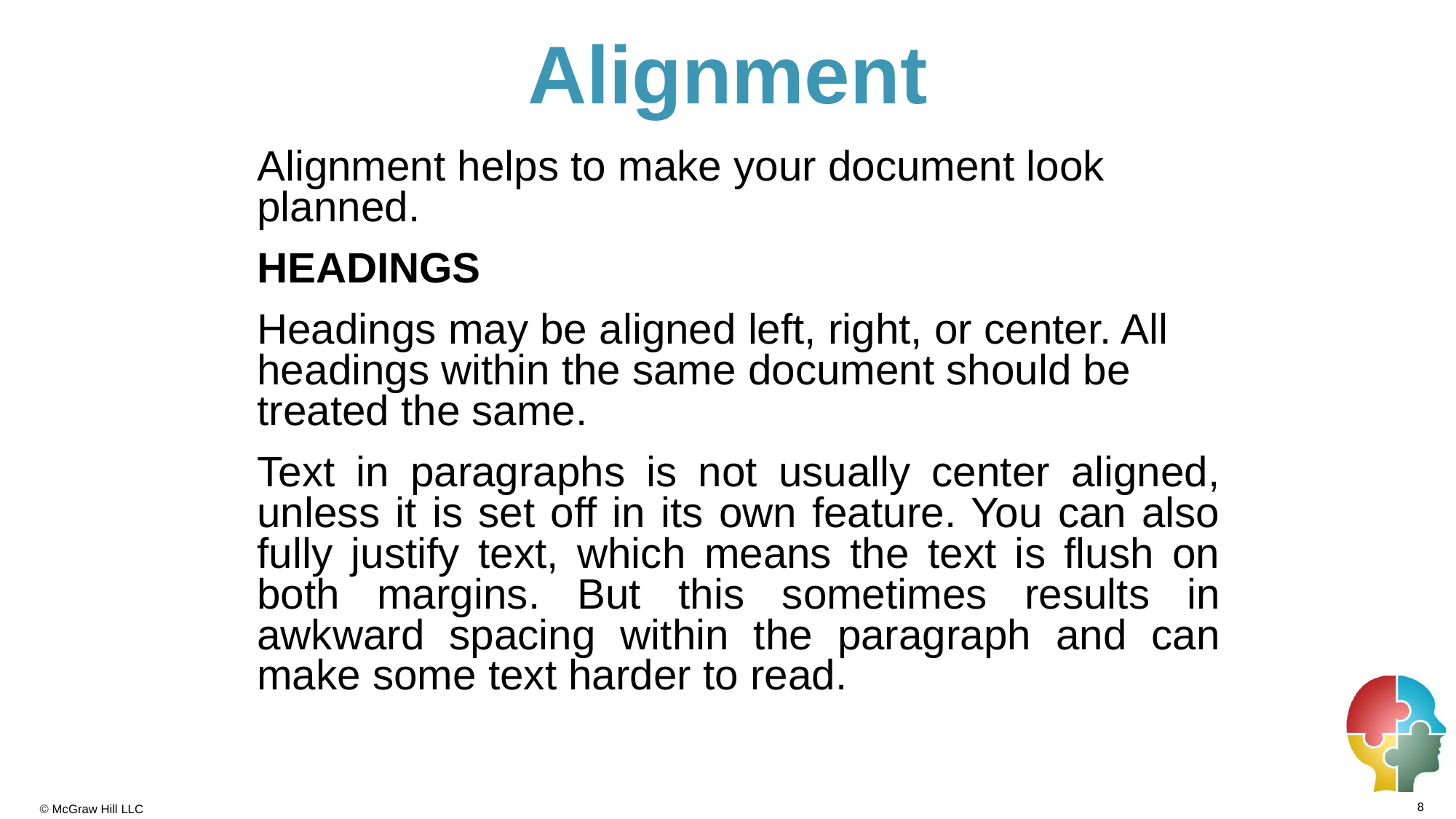

# Alignment
Alignment helps to make your document look planned.
HEADINGS
Headings may be aligned left, right, or center. All headings within the same document should be treated the same.
Text in paragraphs is not usually center aligned, unless it is set off in its own feature. You can also fully justify text, which means the text is flush on both margins. But this sometimes results in awkward spacing within the paragraph and can make some text harder to read.
8